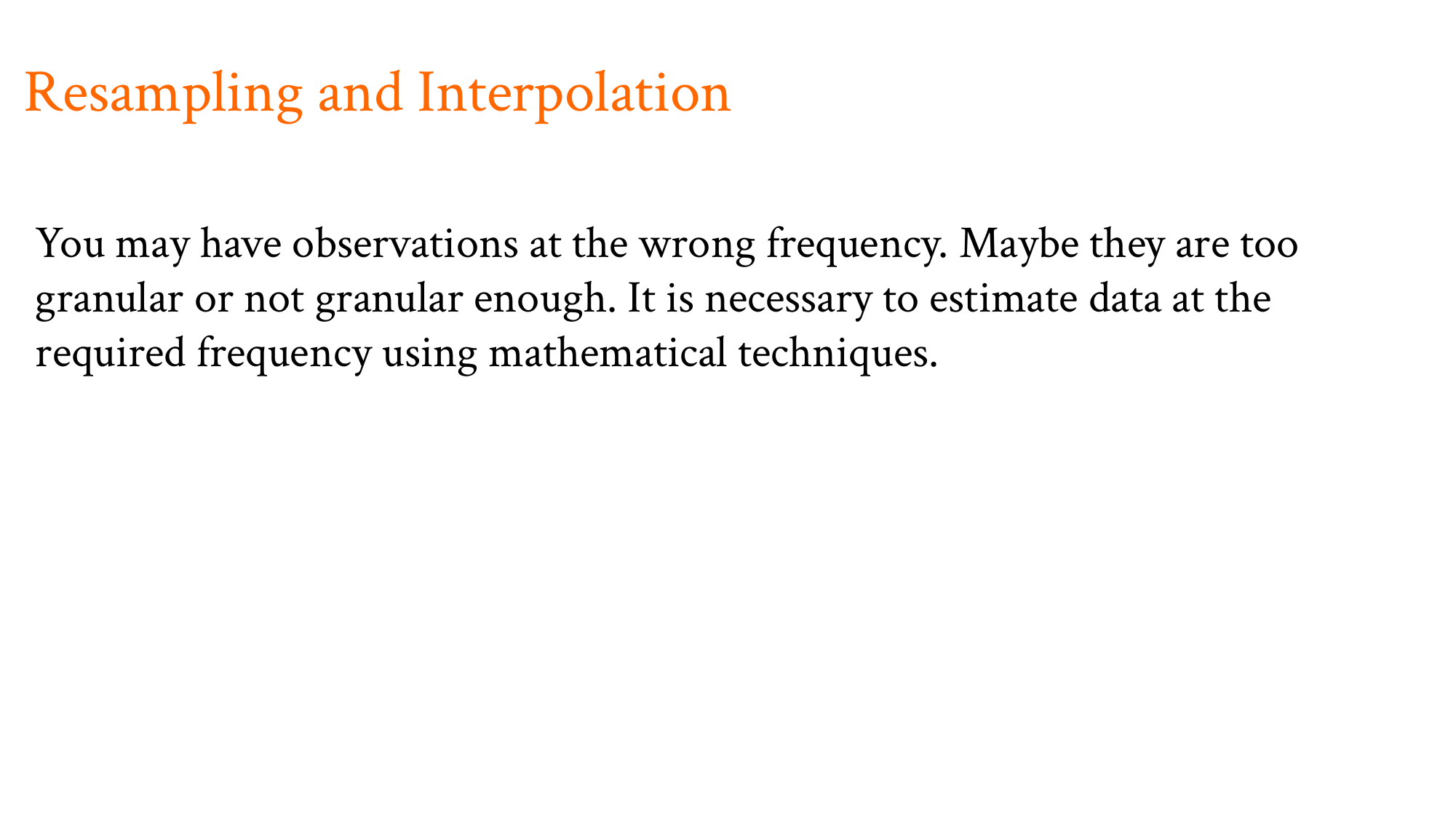

Resampling and Interpolation
You may have observations at the wrong frequency. Maybe they are too granular or not granular enough. It is necessary to estimate data at the required frequency using mathematical techniques.